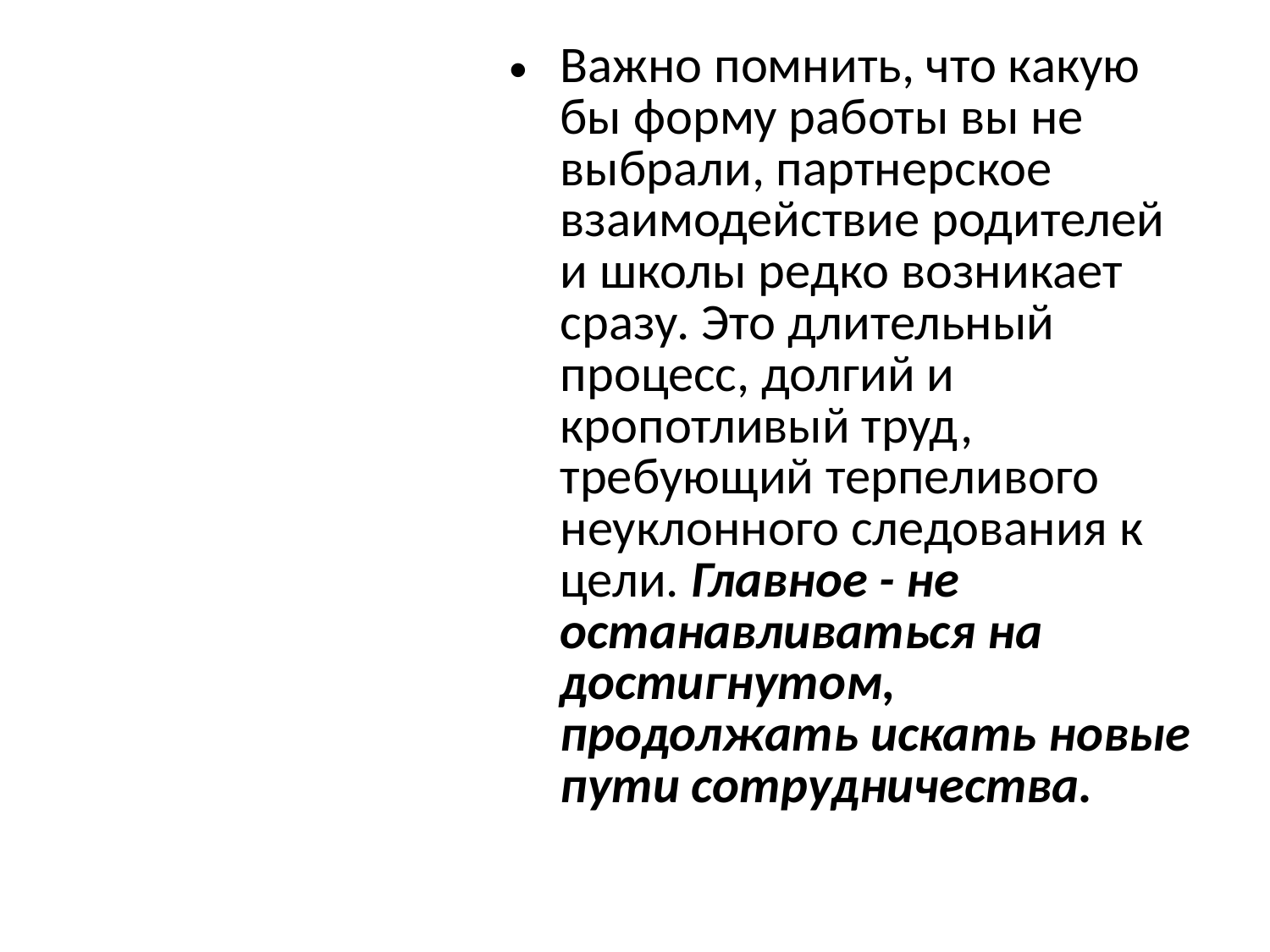

Важно помнить, что какую бы форму работы вы не выбрали, партнерское взаимодействие родителей и школы редко возникает сразу. Это длительный процесс, долгий и кропотливый труд, требующий терпеливого неуклонного следования к цели. Главное - не останавливаться на достигнутом, продолжать искать новые пути сотрудничества.